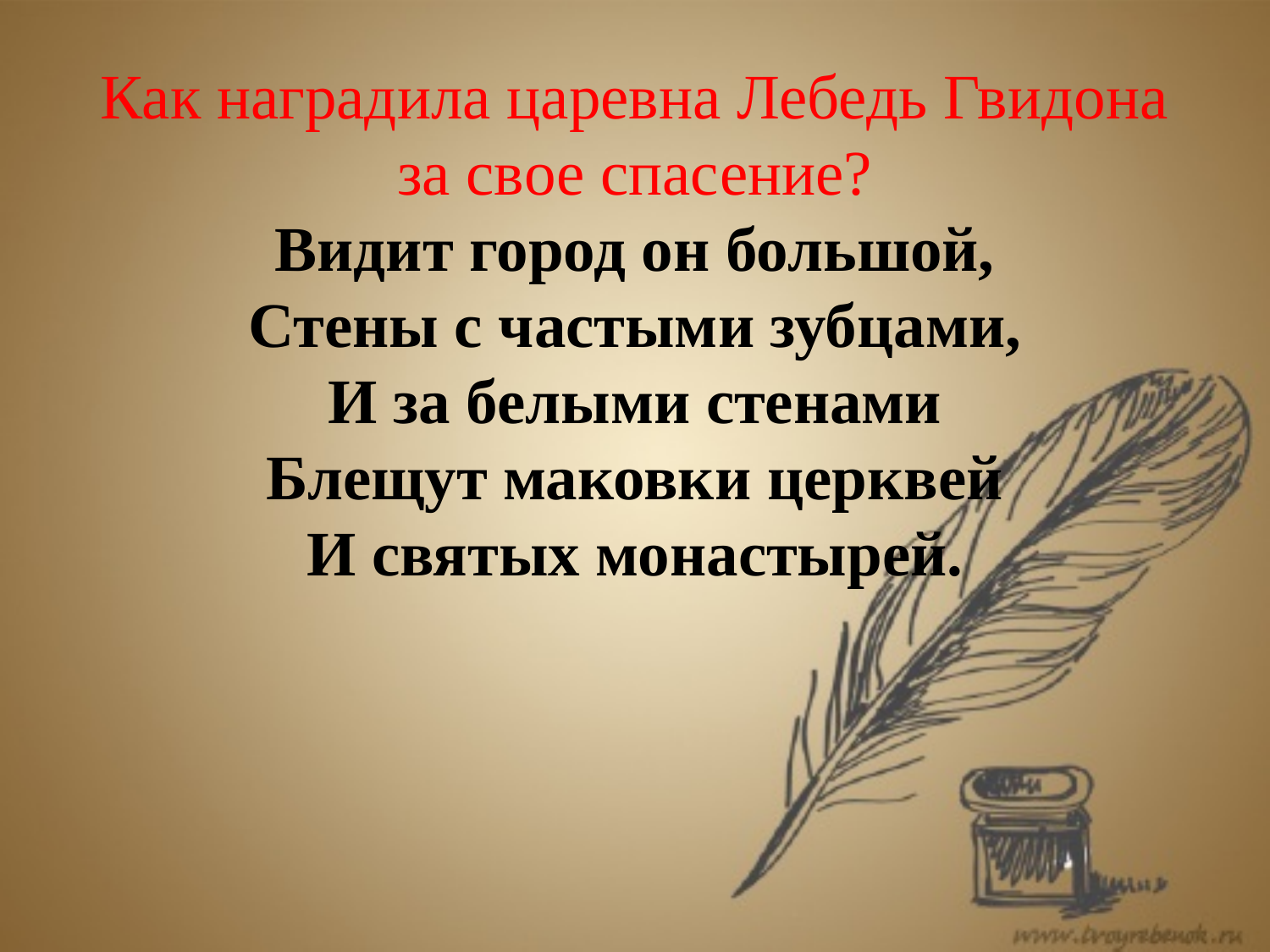

# Как наградила царевна Лебедь Гвидона за свое спасение? Видит город он большой, Стены с частыми зубцами, И за белыми стенами Блещут маковки церквей И святых монастырей.